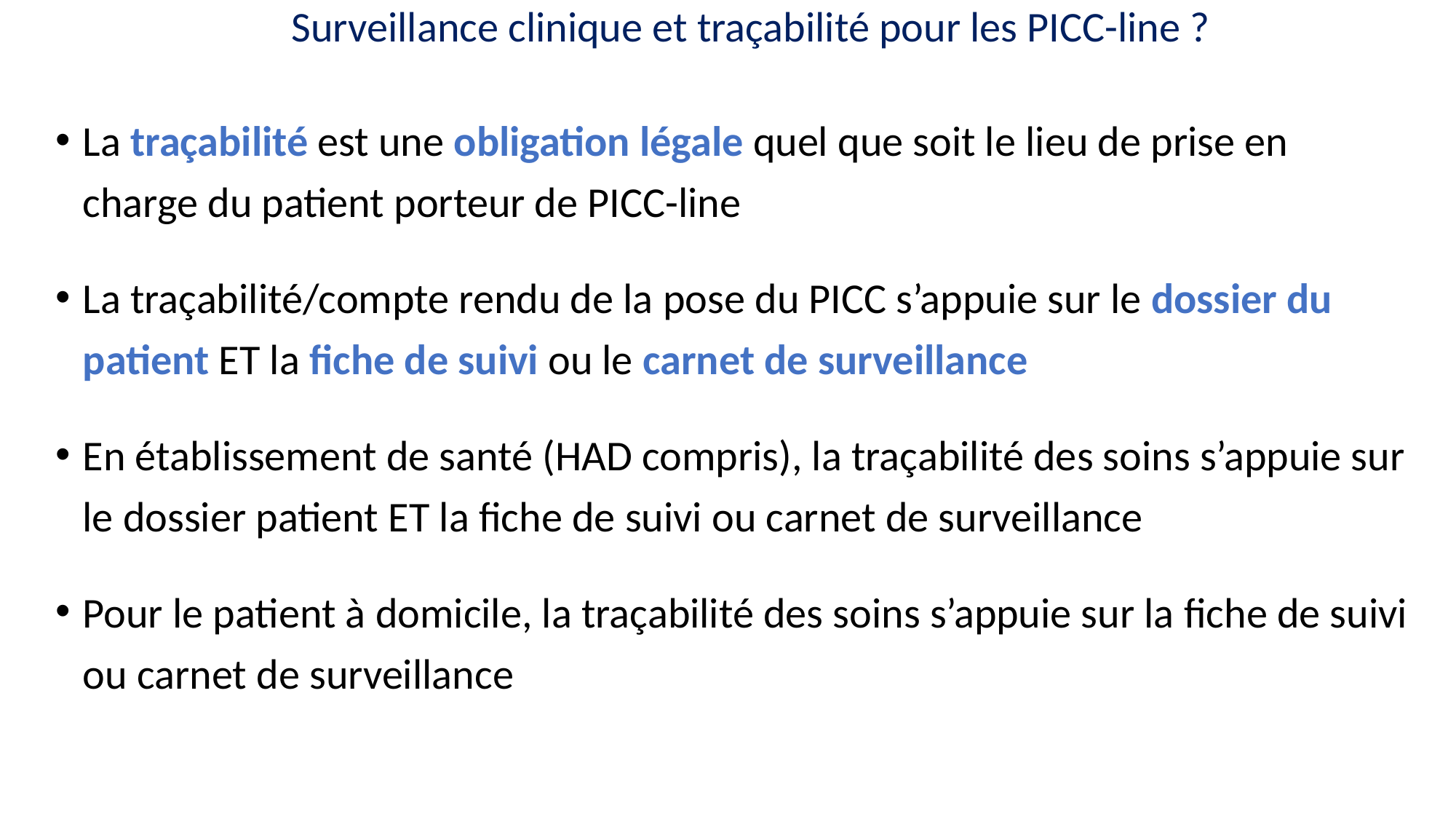

Surveillance clinique et traçabilité pour les PICC-line ?
La traçabilité est une obligation légale quel que soit le lieu de prise en charge du patient porteur de PICC-line

La traçabilité/compte rendu de la pose du PICC s’appuie sur le dossier du patient ET la fiche de suivi ou le carnet de surveillance

En établissement de santé (HAD compris), la traçabilité des soins s’appuie sur le dossier patient ET la fiche de suivi ou carnet de surveillance

Pour le patient à domicile, la traçabilité des soins s’appuie sur la fiche de suivi ou carnet de surveillance